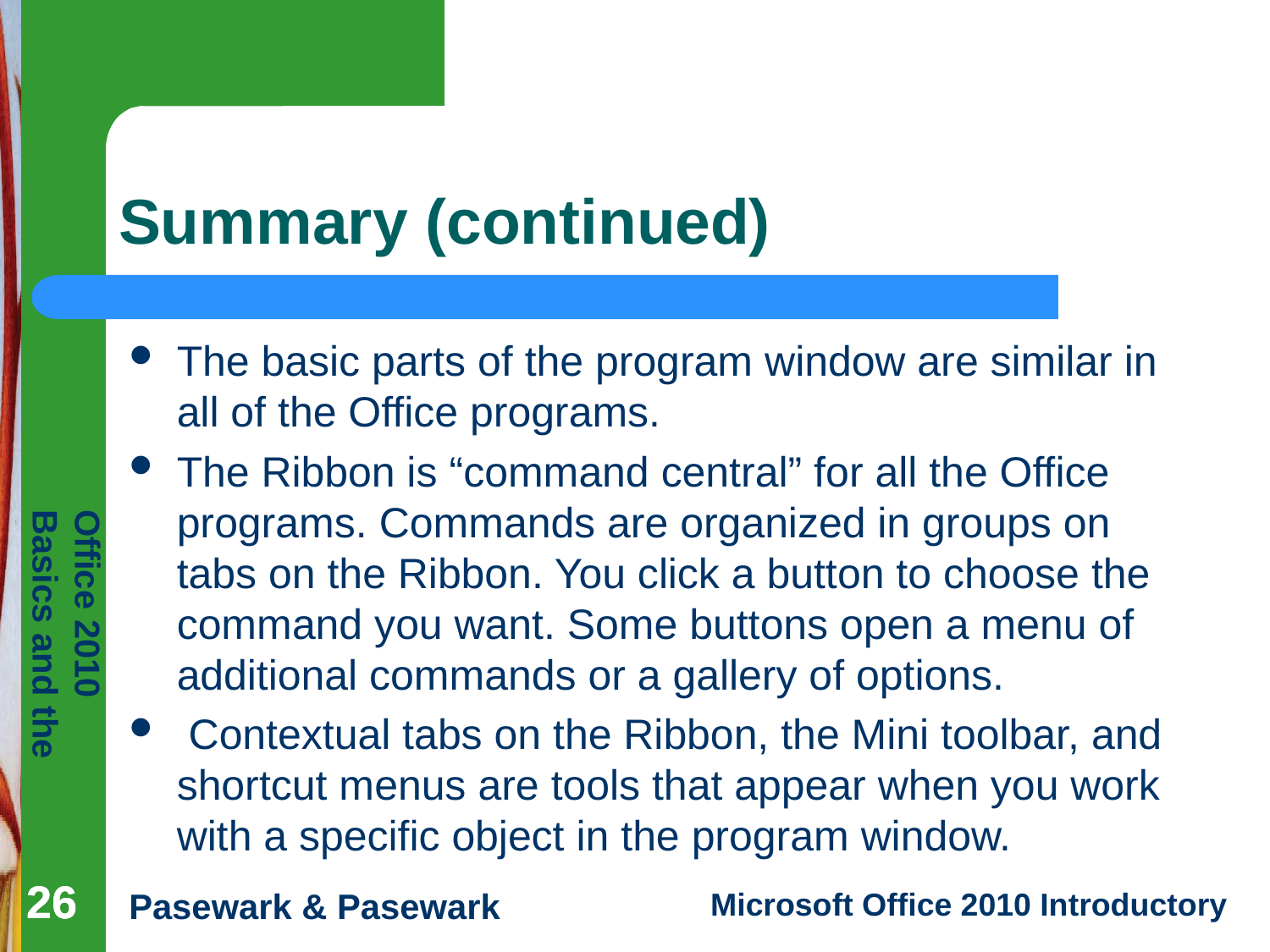

# Summary (continued)
The basic parts of the program window are similar in all of the Office programs.
The Ribbon is “command central” for all the Office programs. Commands are organized in groups on tabs on the Ribbon. You click a button to choose the command you want. Some buttons open a menu of additional commands or a gallery of options.
 Contextual tabs on the Ribbon, the Mini toolbar, and shortcut menus are tools that appear when you work with a specific object in the program window.
26
26
26